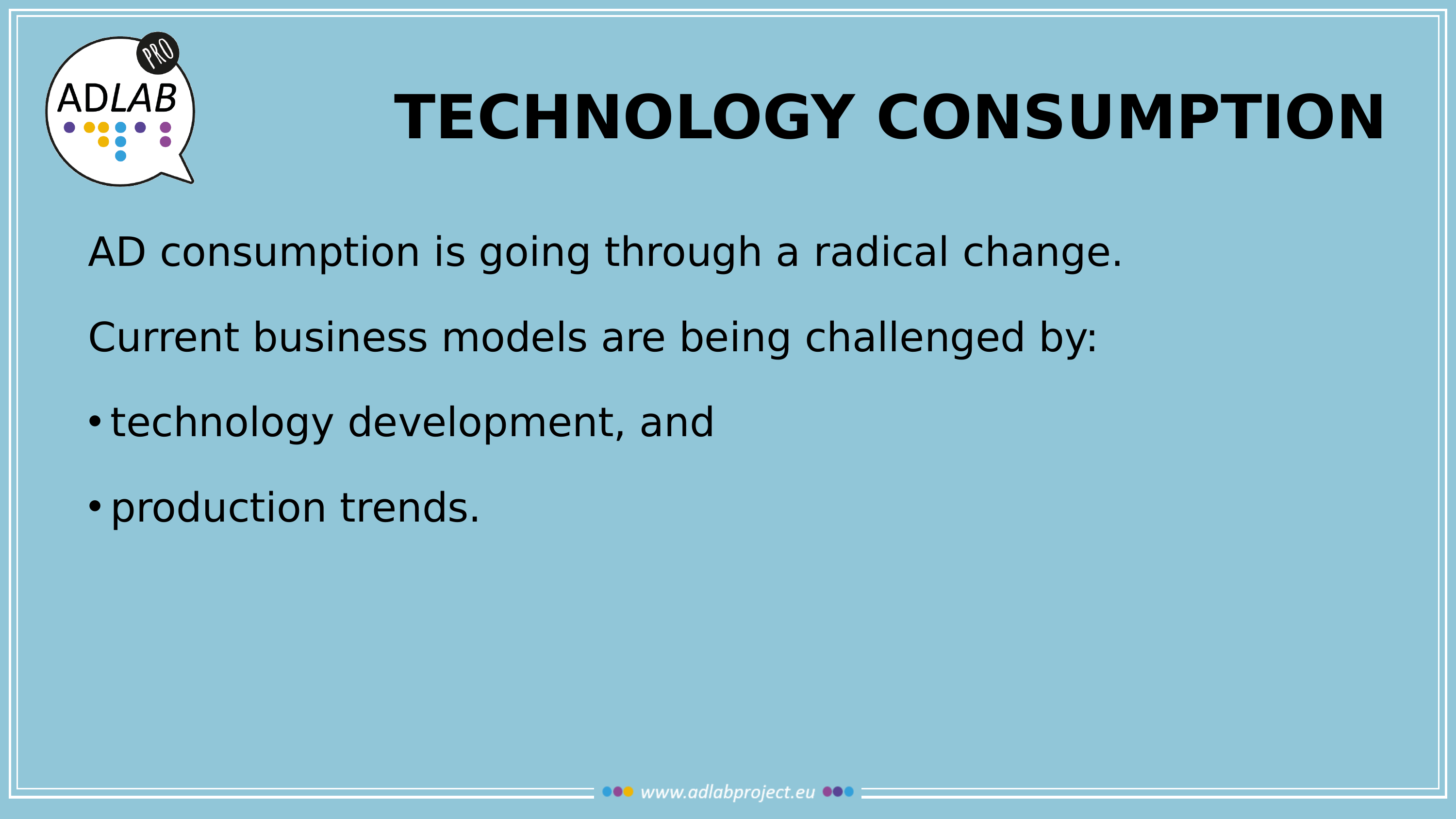

# TECHNOLOGY CONSUMPTION
AD consumption is going through a radical change.
Current business models are being challenged by:
technology development, and
production trends.